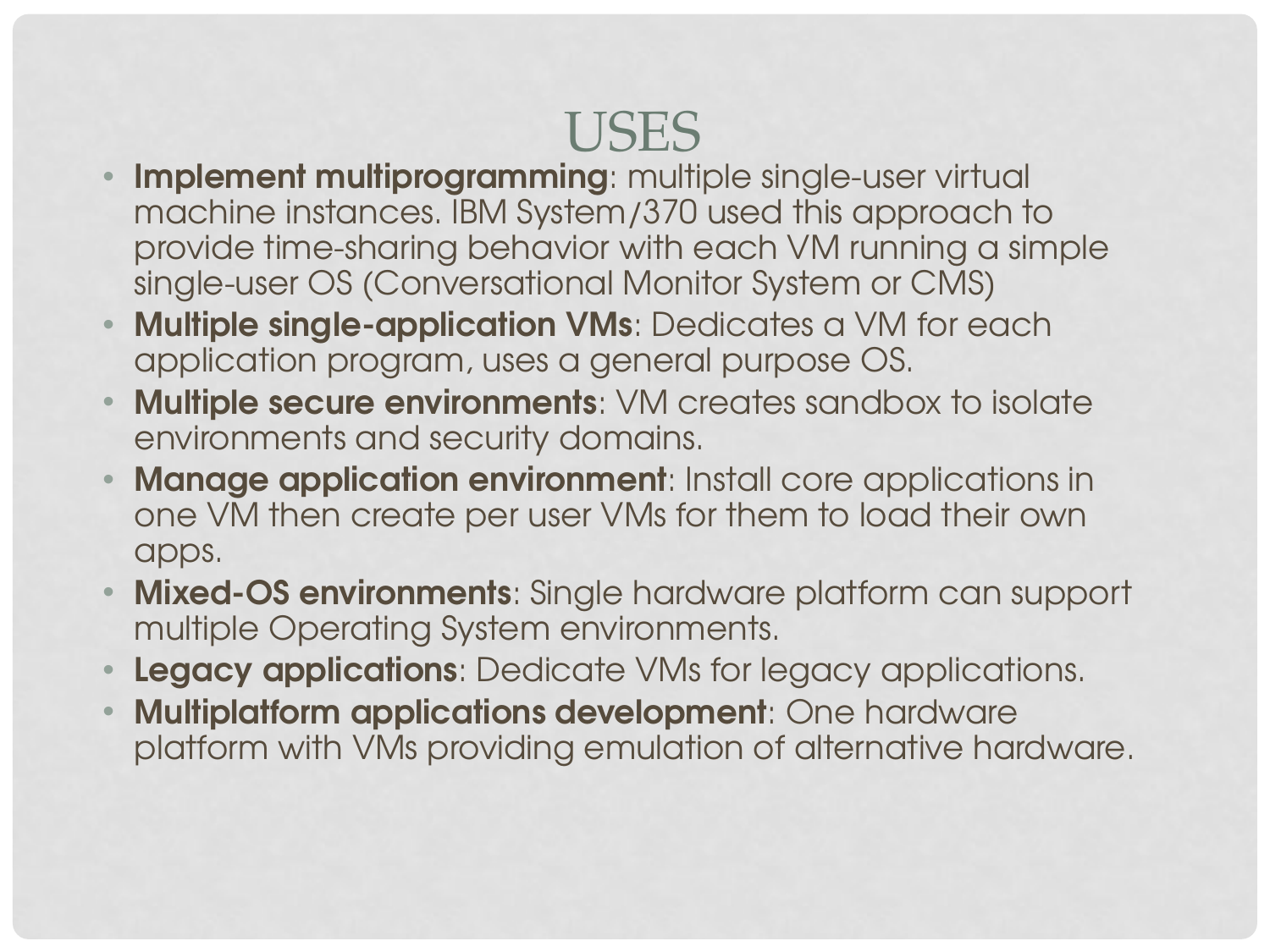

Uses
Implement multiprogramming: multiple single-user virtual machine instances. IBM System/370 used this approach to provide time-sharing behavior with each VM running a simple single-user OS (Conversational Monitor System or CMS)
Multiple single-application VMs: Dedicates a VM for each application program, uses a general purpose OS.
Multiple secure environments: VM creates sandbox to isolate environments and security domains.
Manage application environment: Install core applications in one VM then create per user VMs for them to load their own apps.
Mixed-OS environments: Single hardware platform can support multiple Operating System environments.
Legacy applications: Dedicate VMs for legacy applications.
Multiplatform applications development: One hardware platform with VMs providing emulation of alternative hardware.